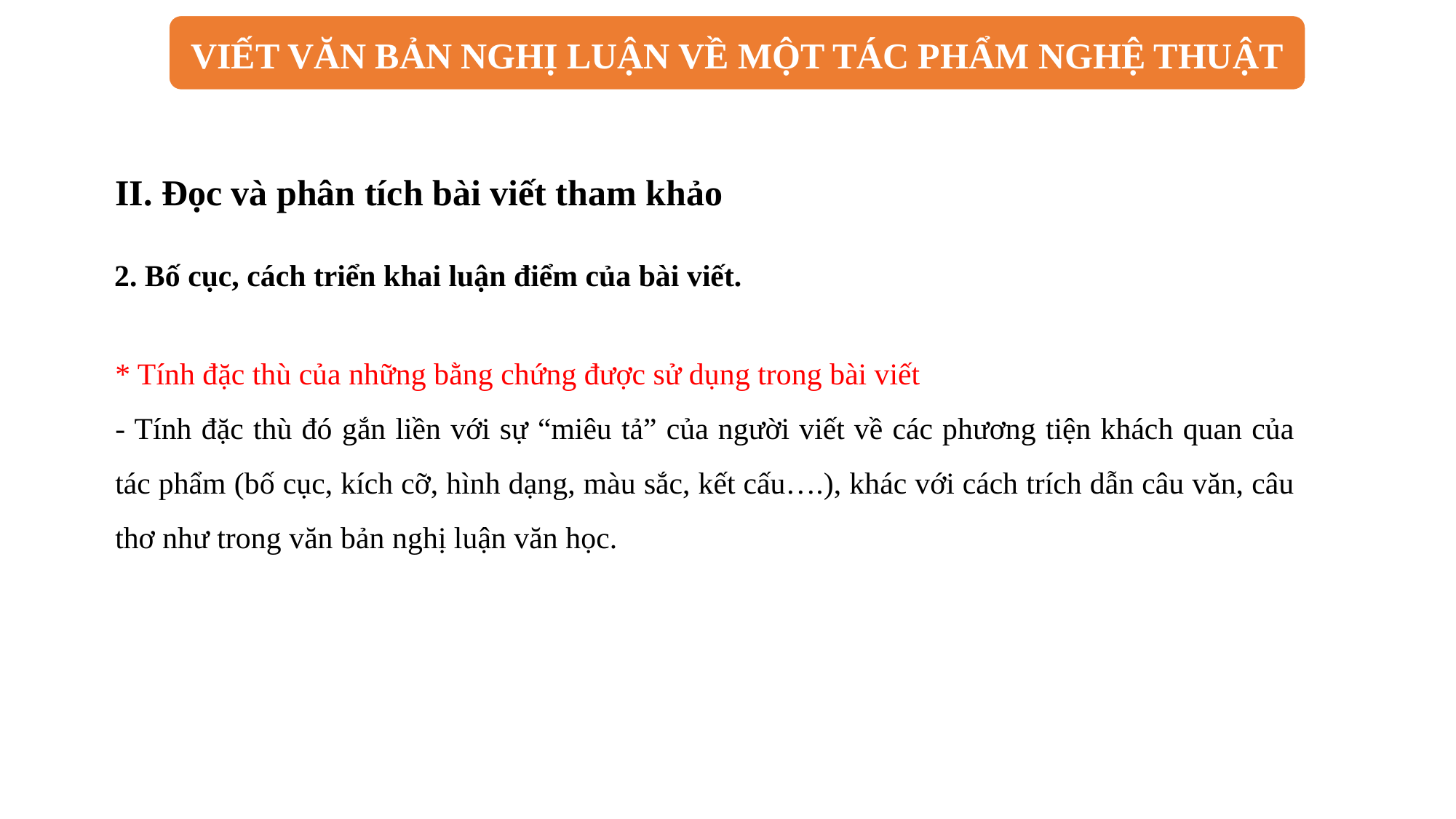

VIẾT VĂN BẢN NGHỊ LUẬN VỀ MỘT TÁC PHẨM NGHỆ THUẬT
II. Đọc và phân tích bài viết tham khảo
2. Bố cục, cách triển khai luận điểm của bài viết.
* Tính đặc thù của những bằng chứng được sử dụng trong bài viết
- Tính đặc thù đó gắn liền với sự “miêu tả” của người viết về các phương tiện khách quan của tác phẩm (bố cục, kích cỡ, hình dạng, màu sắc, kết cấu….), khác với cách trích dẫn câu văn, câu thơ như trong văn bản nghị luận văn học.